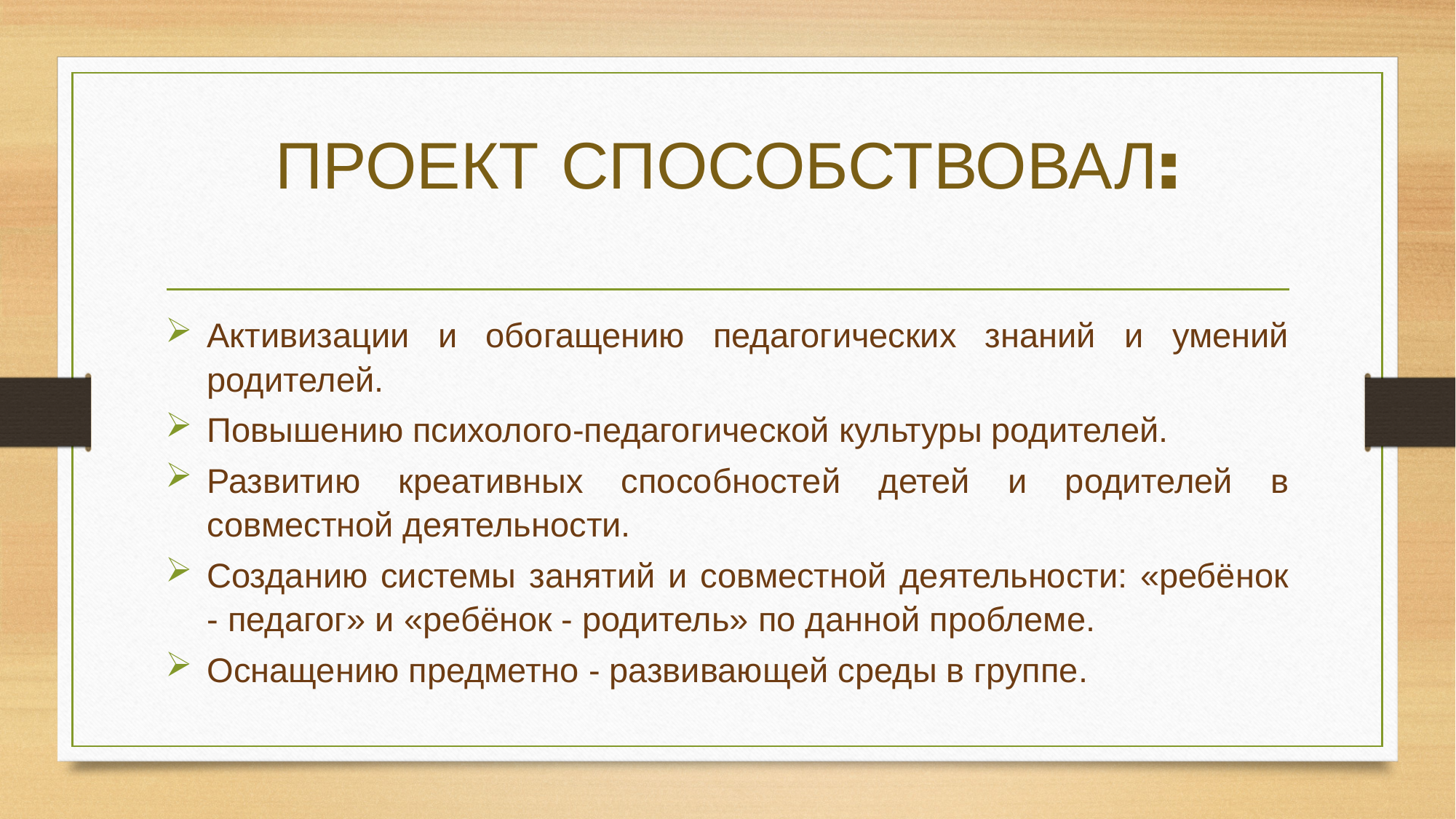

# ПРОЕКТ СПОСОБСТВОВАЛ:
Активизации и обогащению педагогических знаний и умений родителей.
Повышению психолого-педагогической культуры родителей.
Развитию креативных способностей детей и родителей в совместной деятельности.
Созданию системы занятий и совместной деятельности: «ребёнок - педагог» и «ребёнок - родитель» по данной проблеме.
Оснащению предметно - развивающей среды в группе.